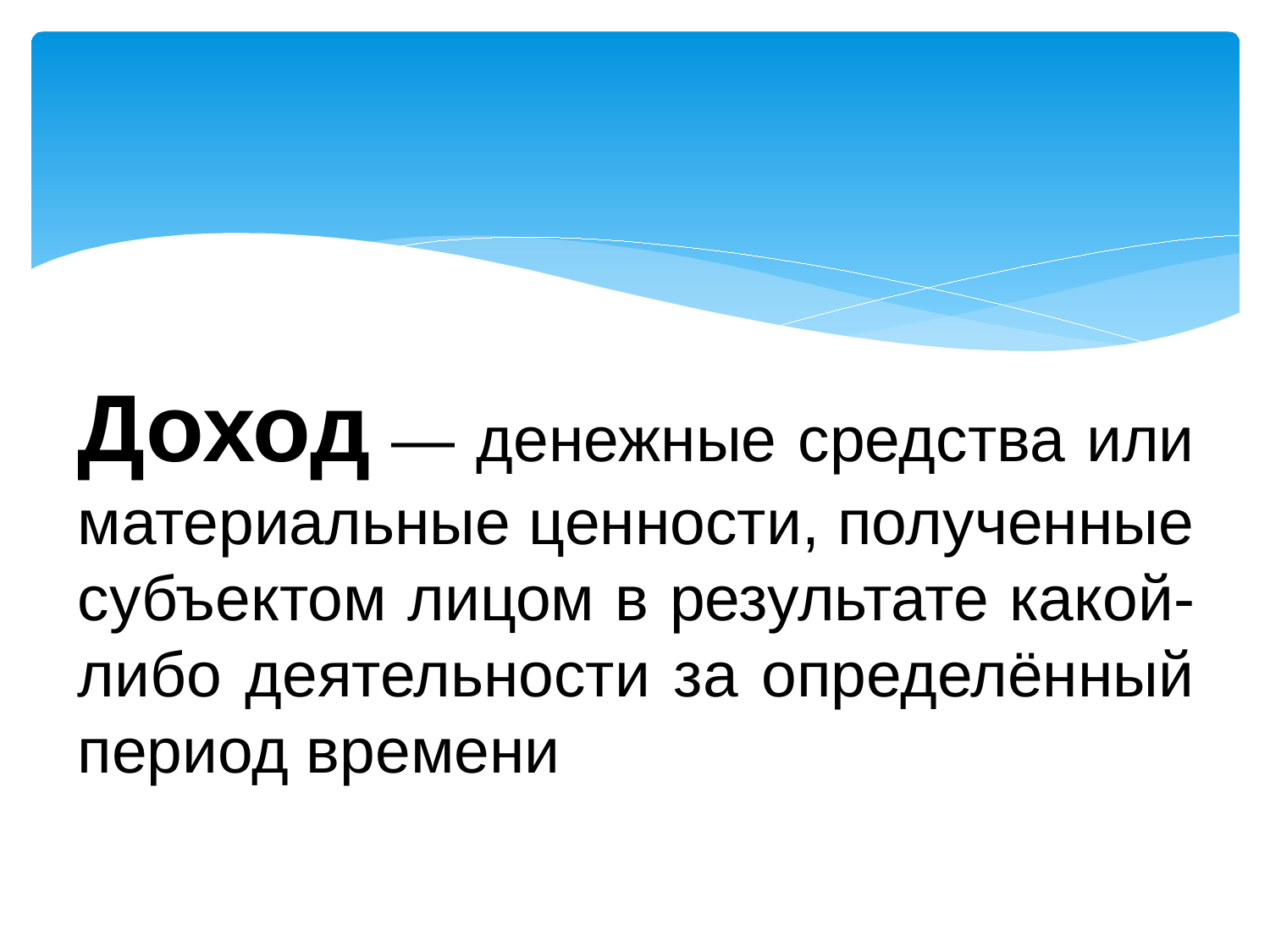

# Доход — денежные средства или материальные ценности, полученные субъектом лицом в результате какой-либо деятельности за определённый период времени